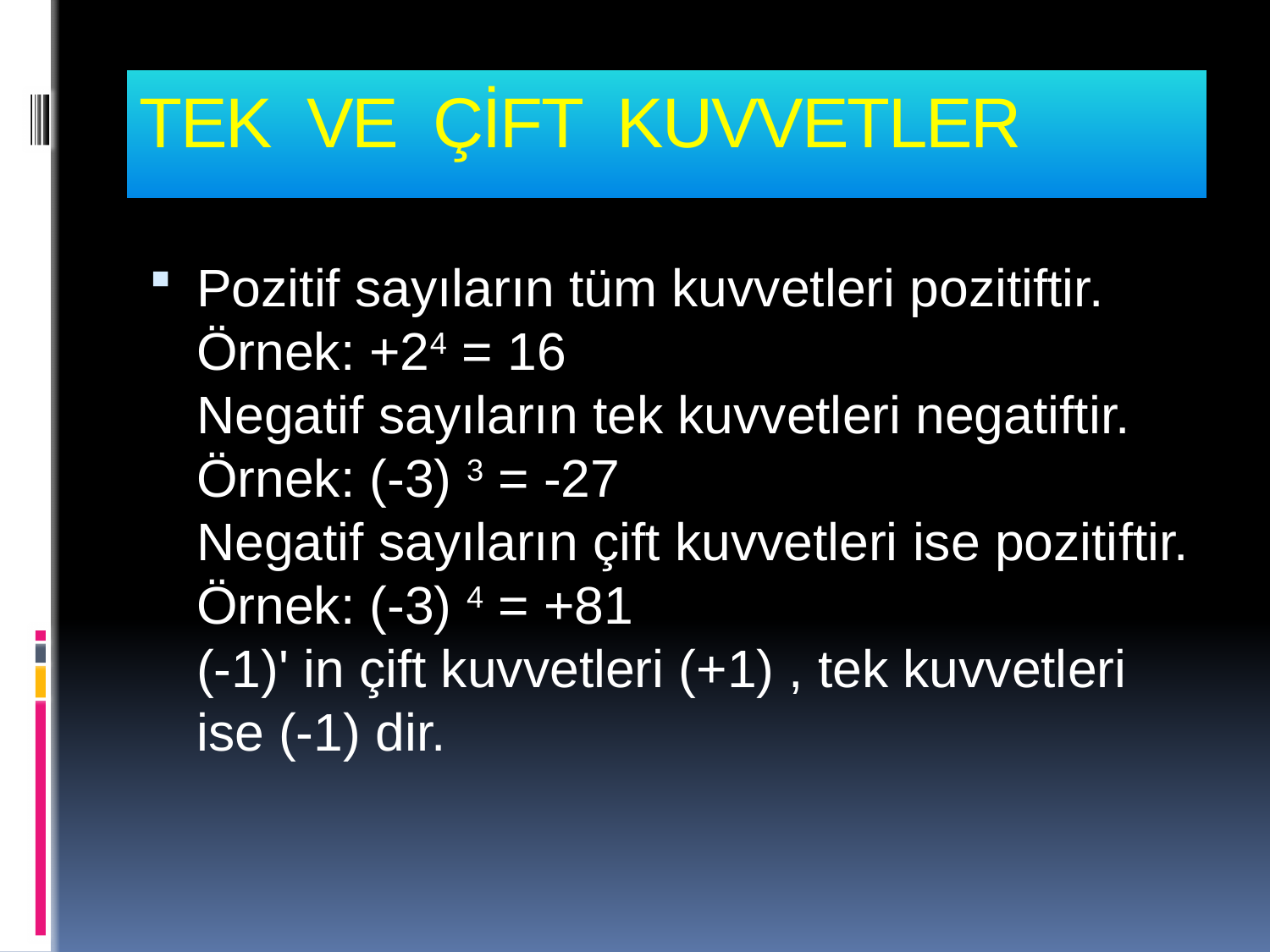

# TEK  VE  ÇİFT  KUVVETLER
Pozitif sayıların tüm kuvvetleri pozitiftir. Örnek: +24 = 16
Negatif sayıların tek kuvvetleri negatiftir. Örnek: (-3) 3 = -27
Negatif sayıların çift kuvvetleri ise pozitiftir. Örnek: (-3) 4 = +81
(-1)' in çift kuvvetleri (+1) , tek kuvvetleri ise (-1) dir.